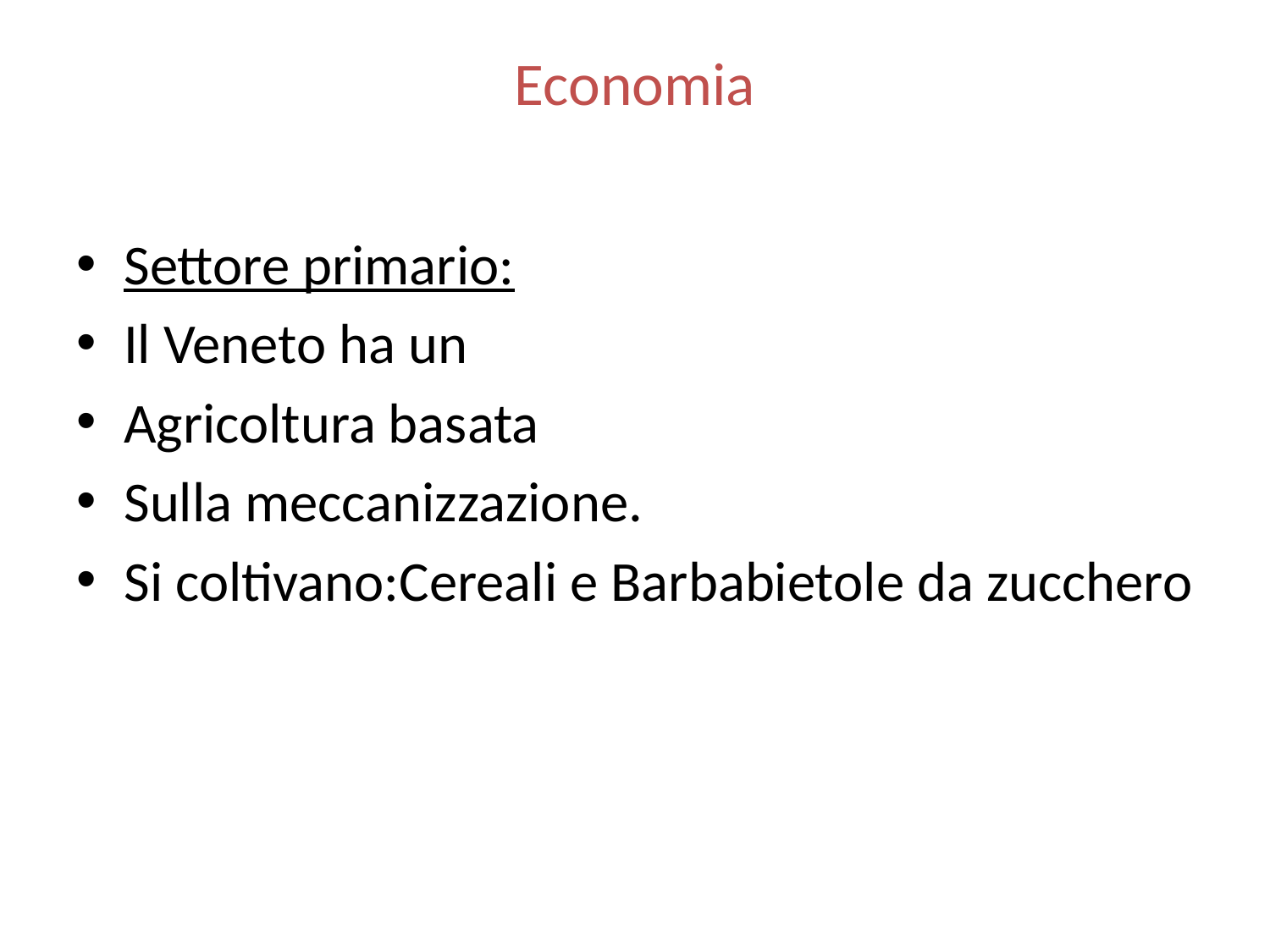

# Economia
Settore primario:
Il Veneto ha un
Agricoltura basata
Sulla meccanizzazione.
Si coltivano:Cereali e Barbabietole da zucchero